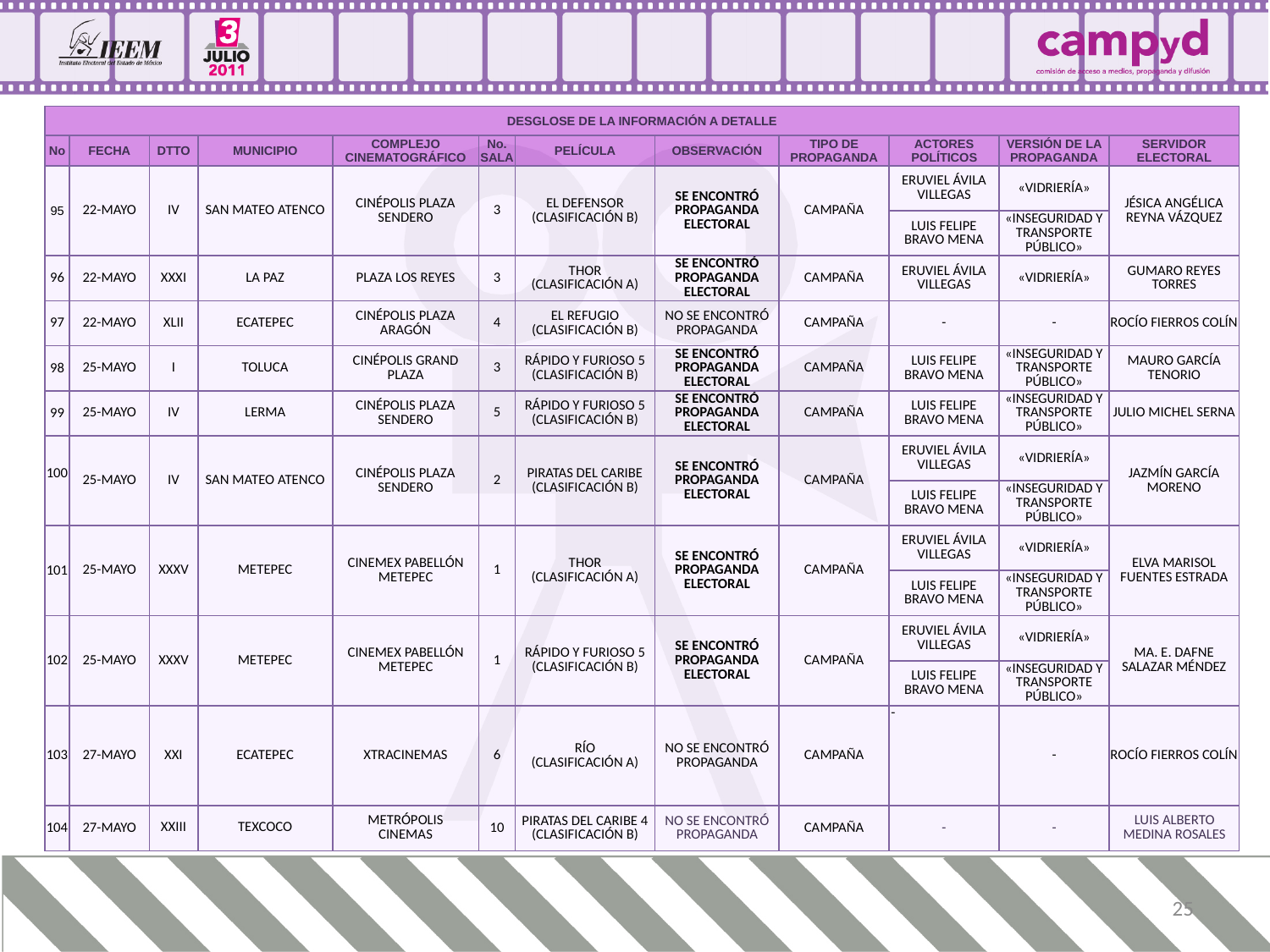

| DESGLOSE DE LA INFORMACIÓN A DETALLE |  |  |  |  |  |  |  |  |  |  |  |
| --- | --- | --- | --- | --- | --- | --- | --- | --- | --- | --- | --- |
| No | FECHA | DTTO | MUNICIPIO | COMPLEJO CINEMATOGRÁFICO | No. SALA | PELÍCULA | OBSERVACIÓN | TIPO DE PROPAGANDA | ACTORES POLÍTICOS | VERSIÓN DE LA PROPAGANDA | SERVIDOR ELECTORAL |
| 95 | 22-MAYO | IV | SAN MATEO ATENCO | CINÉPOLIS PLAZA SENDERO | 3 | EL DEFENSOR (CLASIFICACIÓN B) | SE ENCONTRÓ PROPAGANDA ELECTORAL | CAMPAÑA | ERUVIEL ÁVILA VILLEGAS | «VIDRIERÍA» | JÉSICA ANGÉLICA REYNA VÁZQUEZ |
|  |  |  |  |  |  |  |  |  | LUIS FELIPE BRAVO MENA | «INSEGURIDAD Y TRANSPORTE PÚBLICO» |  |
| 96 | 22-MAYO | XXXI | LA PAZ | PLAZA LOS REYES | 3 | THOR (CLASIFICACIÓN A) | SE ENCONTRÓ PROPAGANDA ELECTORAL | CAMPAÑA | ERUVIEL ÁVILA VILLEGAS | «VIDRIERÍA» | GUMARO REYES TORRES |
| 97 | 22-MAYO | XLII | ECATEPEC | CINÉPOLIS PLAZA ARAGÓN | 4 | EL REFUGIO (CLASIFICACIÓN B) | NO SE ENCONTRÓ PROPAGANDA | CAMPAÑA | - | - | ROCÍO FIERROS COLÍN |
| 98 | 25-MAYO | I | TOLUCA | CINÉPOLIS GRAND PLAZA | 3 | RÁPIDO Y FURIOSO 5 (CLASIFICACIÓN B) | SE ENCONTRÓ PROPAGANDA ELECTORAL | CAMPAÑA | LUIS FELIPE BRAVO MENA | «INSEGURIDAD Y TRANSPORTE PÚBLICO» | MAURO GARCÍA TENORIO |
| 99 | 25-MAYO | IV | LERMA | CINÉPOLIS PLAZA SENDERO | 5 | RÁPIDO Y FURIOSO 5 (CLASIFICACIÓN B) | SE ENCONTRÓ PROPAGANDA ELECTORAL | CAMPAÑA | LUIS FELIPE BRAVO MENA | «INSEGURIDAD Y TRANSPORTE PÚBLICO» | JULIO MICHEL SERNA |
| 100 | 25-MAYO | IV | SAN MATEO ATENCO | CINÉPOLIS PLAZA SENDERO | 2 | PIRATAS DEL CARIBE (CLASIFICACIÓN B) | SE ENCONTRÓ PROPAGANDA ELECTORAL | CAMPAÑA | ERUVIEL ÁVILA VILLEGAS | «VIDRIERÍA» | JAZMÍN GARCÍA MORENO |
|  |  |  |  |  |  |  |  |  | LUIS FELIPE BRAVO MENA | «INSEGURIDAD Y TRANSPORTE PÚBLICO» |  |
| 101 | 25-MAYO | XXXV | METEPEC | CINEMEX PABELLÓN METEPEC | 1 | THOR (CLASIFICACIÓN A) | SE ENCONTRÓ PROPAGANDA ELECTORAL | CAMPAÑA | ERUVIEL ÁVILA VILLEGAS | «VIDRIERÍA» | ELVA MARISOL FUENTES ESTRADA |
|  |  |  |  |  |  |  |  |  | LUIS FELIPE BRAVO MENA | «INSEGURIDAD Y TRANSPORTE PÚBLICO» |  |
| 102 | 25-MAYO | XXXV | METEPEC | CINEMEX PABELLÓN METEPEC | 1 | RÁPIDO Y FURIOSO 5 (CLASIFICACIÓN B) | SE ENCONTRÓ PROPAGANDA ELECTORAL | CAMPAÑA | ERUVIEL ÁVILA VILLEGAS | «VIDRIERÍA» | MA. E. DAFNE SALAZAR MÉNDEZ |
|  |  |  |  |  |  |  |  |  | LUIS FELIPE BRAVO MENA | «INSEGURIDAD Y TRANSPORTE PÚBLICO» |  |
| 103 | 27-MAYO | XXI | ECATEPEC | XTRACINEMAS | 6 | RÍO (CLASIFICACIÓN A) | NO SE ENCONTRÓ PROPAGANDA | CAMPAÑA | - | - | ROCÍO FIERROS COLÍN |
| 104 | 27-MAYO | XXIII | TEXCOCO | METRÓPOLIS CINEMAS | 10 | PIRATAS DEL CARIBE 4 (CLASIFICACIÓN B) | NO SE ENCONTRÓ PROPAGANDA | CAMPAÑA | - | - | LUIS ALBERTO MEDINA ROSALES |
25